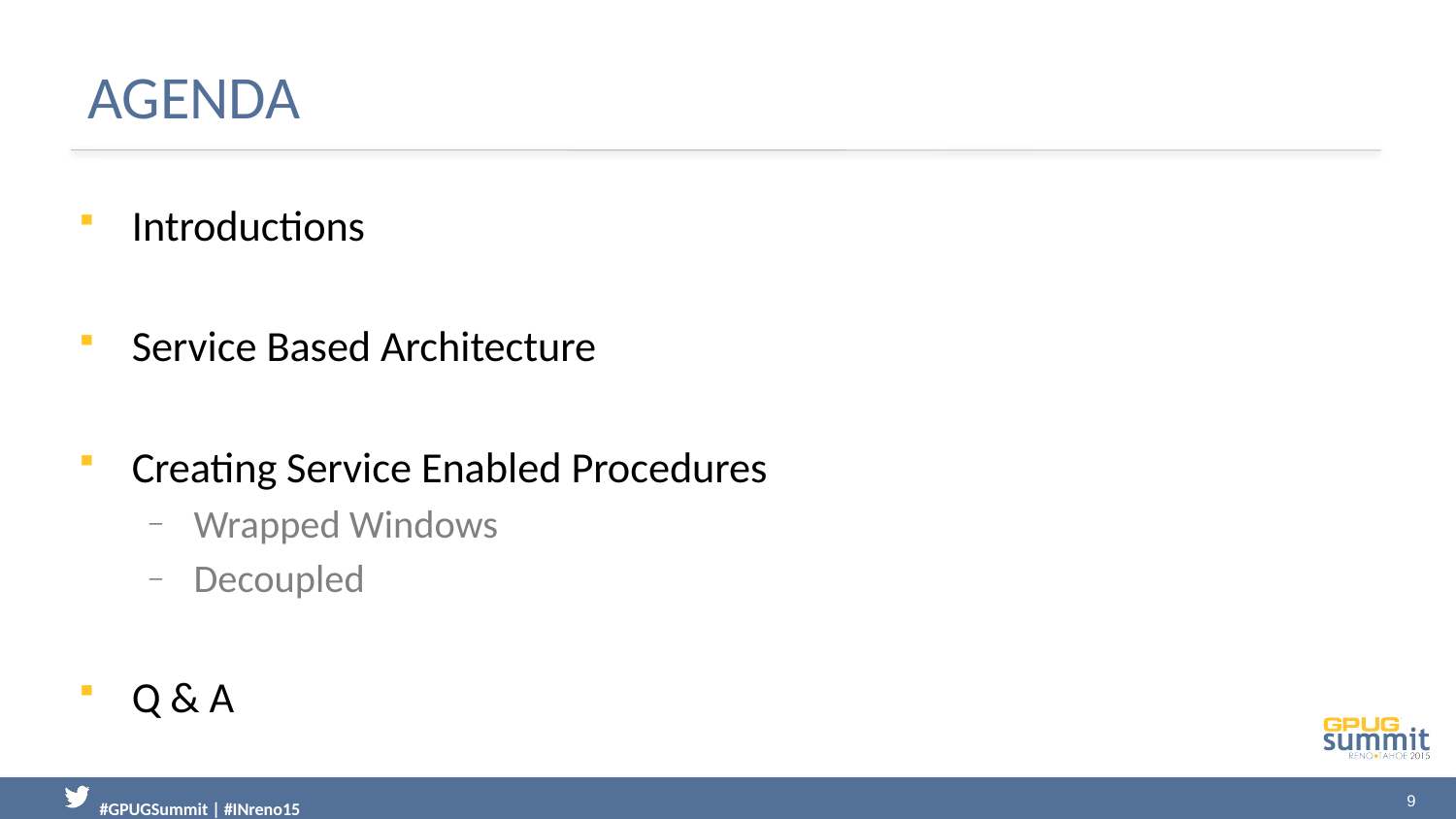

# Agenda
Introductions

Service Based Architecture

Creating Service Enabled Procedures
Wrapped Windows
Decoupled

Q & A
9